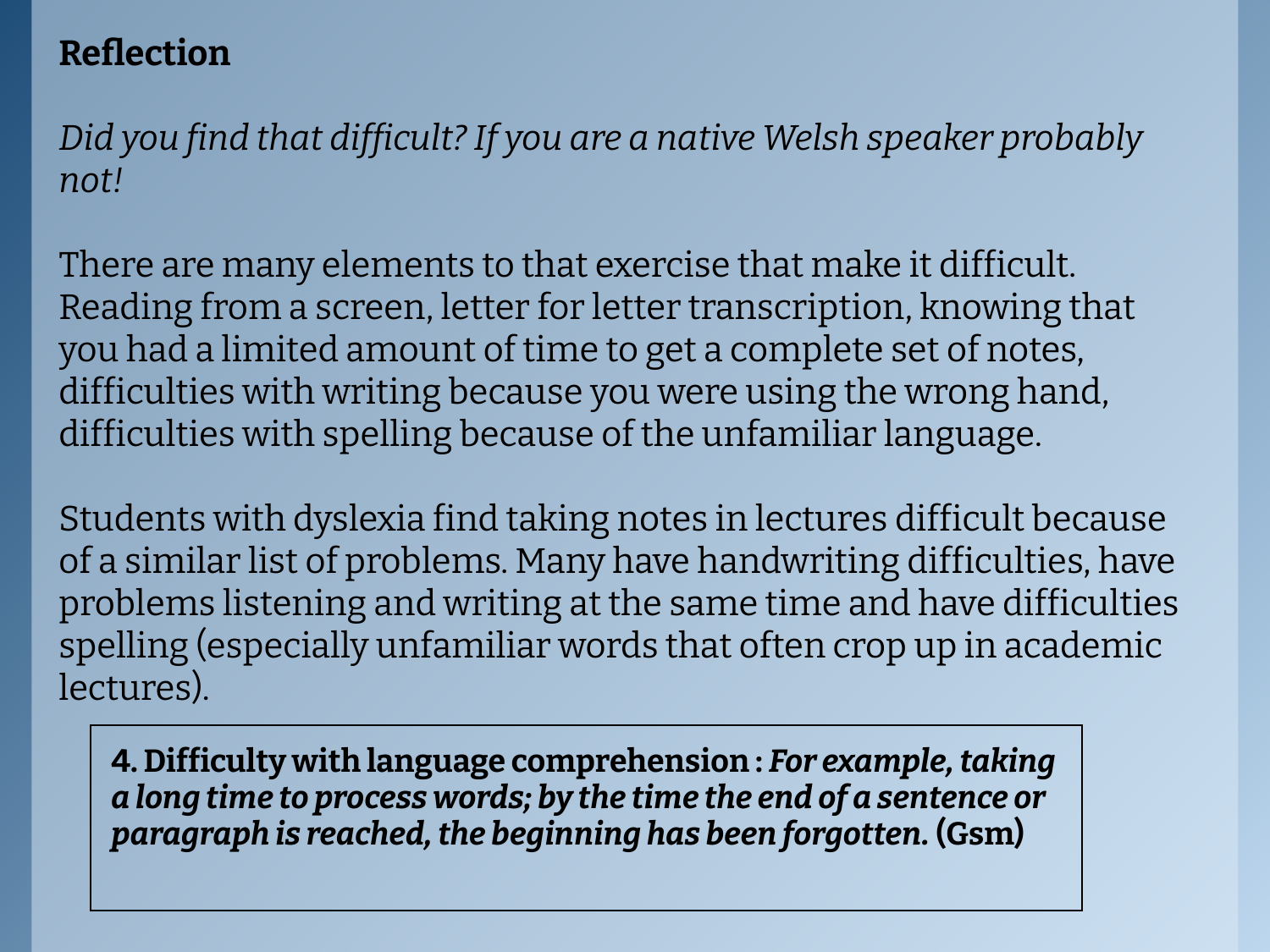

Reflection

Did you find that difficult? If you are a native Welsh speaker probably not!

There are many elements to that exercise that make it difficult. Reading from a screen, letter for letter transcription, knowing that you had a limited amount of time to get a complete set of notes, difficulties with writing because you were using the wrong hand, difficulties with spelling because of the unfamiliar language.

Students with dyslexia find taking notes in lectures difficult because of a similar list of problems. Many have handwriting difficulties, have problems listening and writing at the same time and have difficulties spelling (especially unfamiliar words that often crop up in academic lectures).

4. Difficulty with language comprehension : For example, taking a long time to process words; by the time the end of a sentence or paragraph is reached, the beginning has been forgotten. (Gsm)